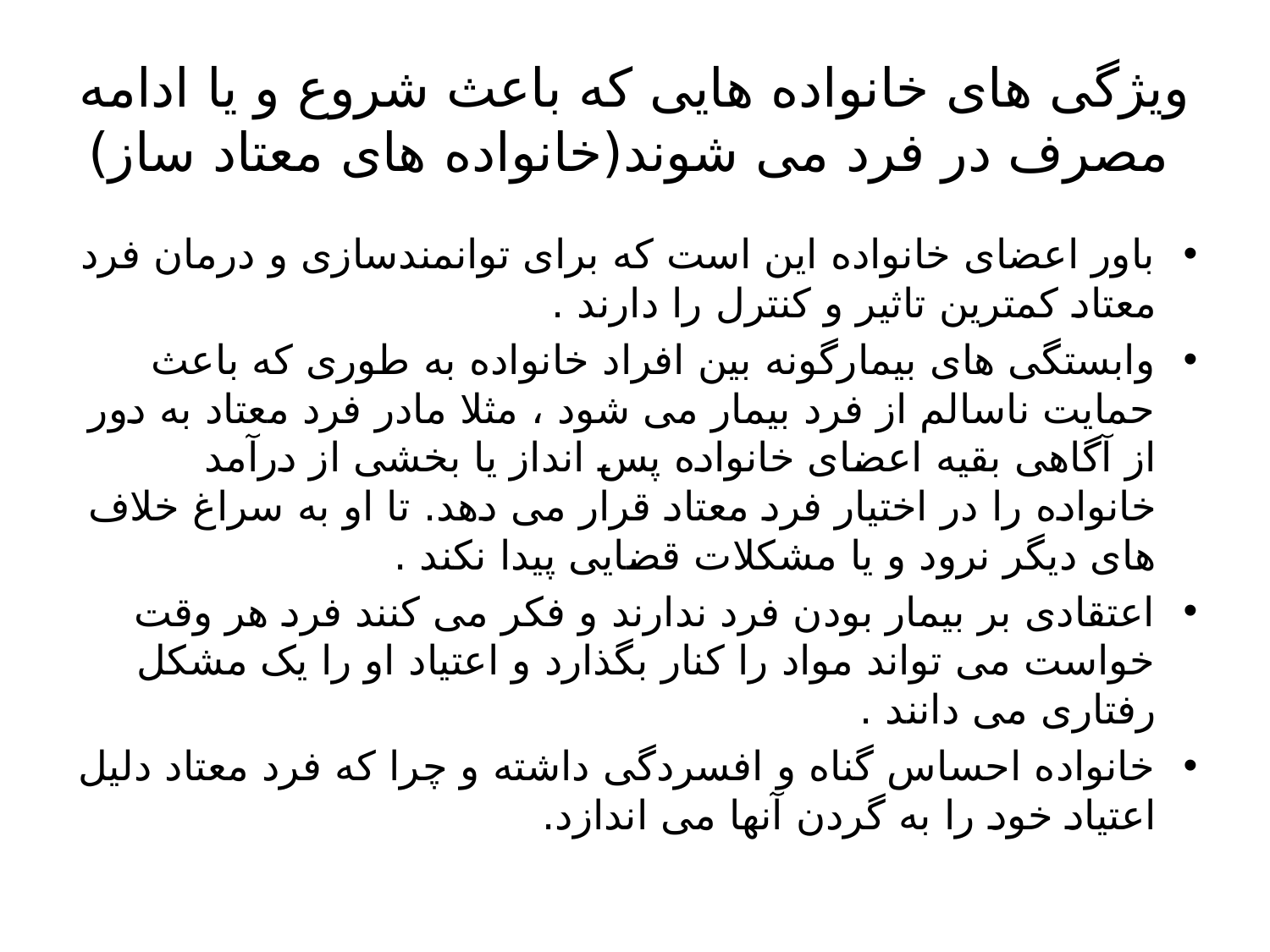

# ویژگی های خانواده هایی که باعث شروع و یا ادامه مصرف در فرد می شوند(خانواده های معتاد ساز)
باور اعضای خانواده این است که برای توانمندسازی و درمان فرد معتاد کمترین تاثیر و کنترل را دارند .
وابستگی های بیمارگونه بین افراد خانواده به طوری که باعث حمایت ناسالم از فرد بیمار می شود ، مثلا مادر فرد معتاد به دور از آگاهی بقیه اعضای خانواده پس انداز یا بخشی از درآمد خانواده را در اختیار فرد معتاد قرار می دهد. تا او به سراغ خلاف های دیگر نرود و یا مشکلات قضایی پیدا نکند .
اعتقادی بر بیمار بودن فرد ندارند و فکر می کنند فرد هر وقت خواست می تواند مواد را کنار بگذارد و اعتیاد او را یک مشکل رفتاری می دانند .
خانواده احساس گناه و افسردگی داشته و چرا که فرد معتاد دلیل اعتیاد خود را به گردن آنها می اندازد.